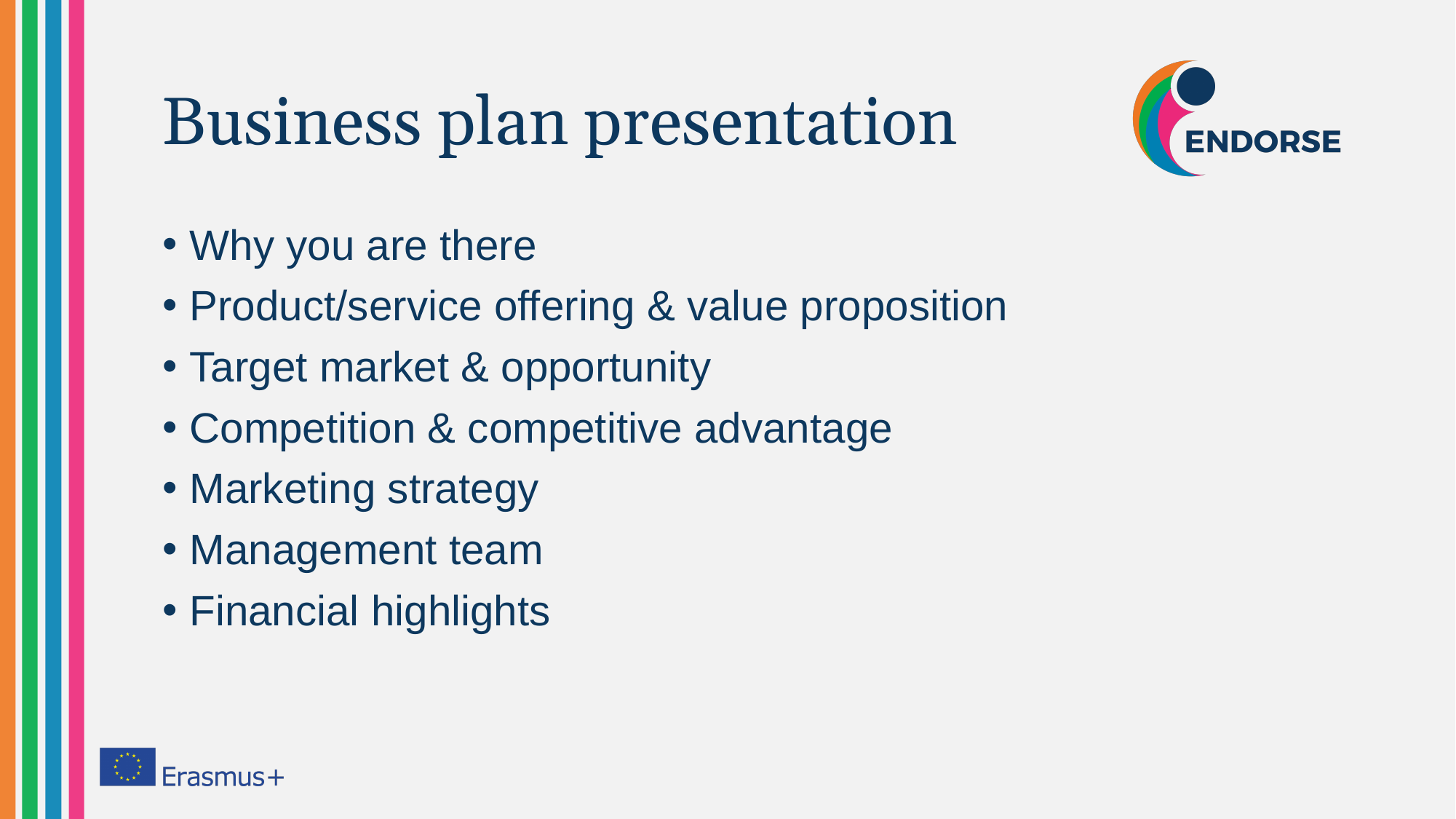

# Business plan presentation
Why you are there
Product/service offering & value proposition
Target market & opportunity
Competition & competitive advantage
Marketing strategy
Management team
Financial highlights